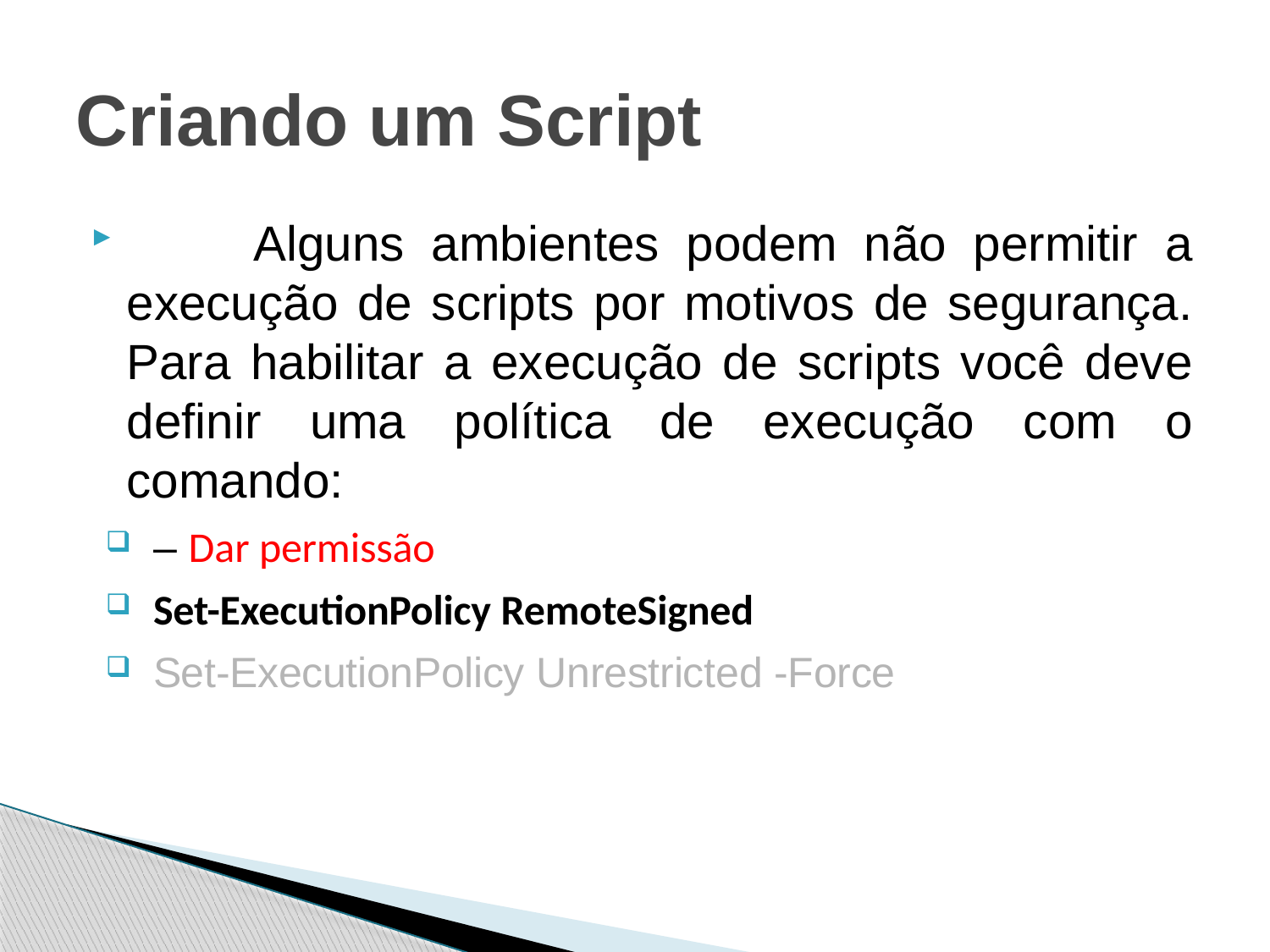

# Criando um Script
	Alguns ambientes podem não permitir a execução de scripts por motivos de segurança. Para habilitar a execução de scripts você deve definir uma política de execução com o comando:
– Dar permissão
Set-ExecutionPolicy RemoteSigned
Set-ExecutionPolicy Unrestricted -Force